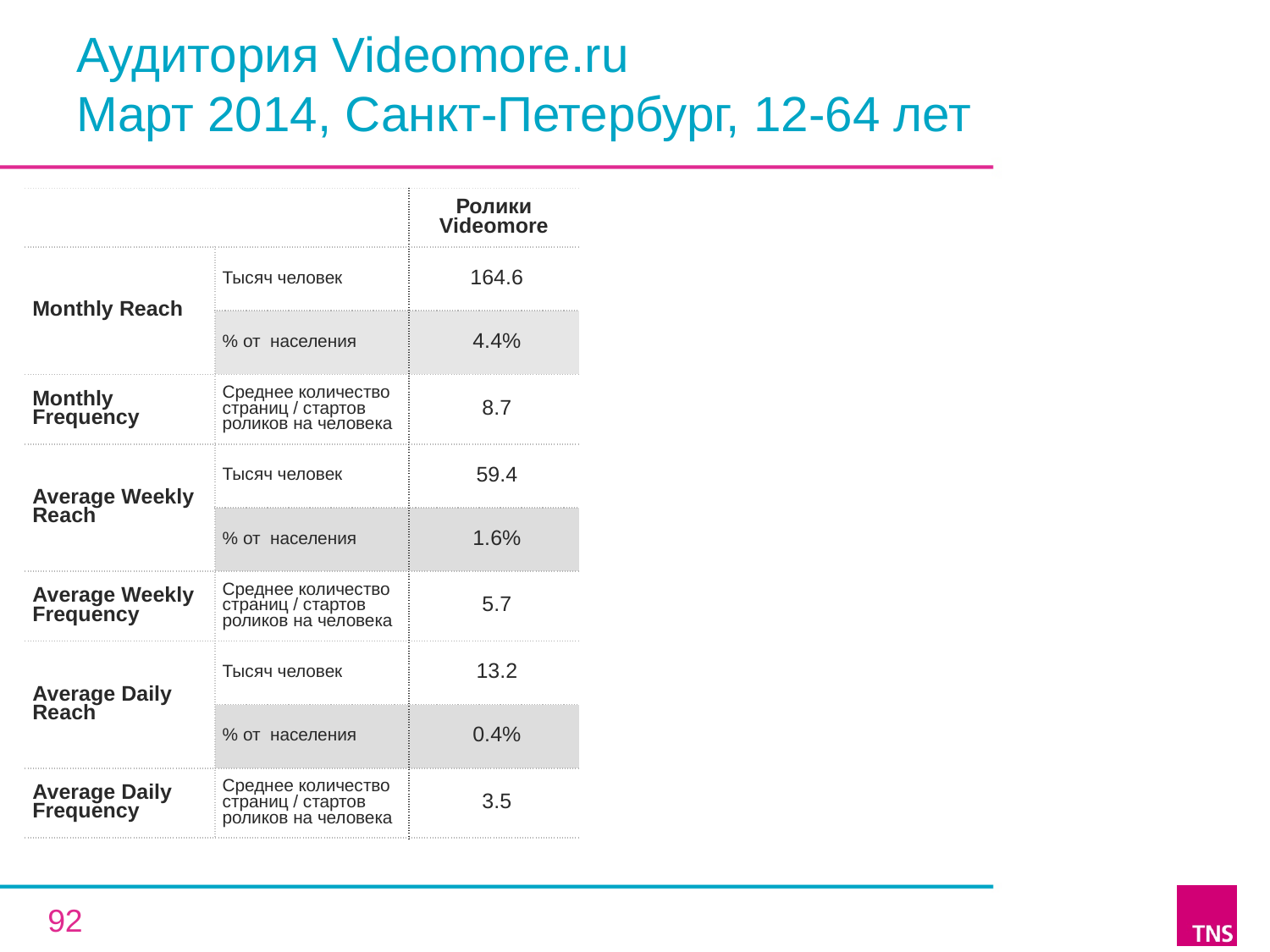

# Аудитория Videomore.ru Март 2014, Санкт-Петербург, 12-64 лет
|  |  | Ролики Videomore |
| --- | --- | --- |
| Monthly Reach | Тысяч человек | 164.6 |
|  | % от населения | 4.4% |
| Monthly Frequency | Среднее количество страниц / стартов роликов на человека | 8.7 |
| Average Weekly Reach | Тысяч человек | 59.4 |
|  | % от населения | 1.6% |
| Average Weekly Frequency | Среднее количество страниц / стартов роликов на человека | 5.7 |
| Average Daily Reach | Тысяч человек | 13.2 |
|  | % от населения | 0.4% |
| Average Daily Frequency | Среднее количество страниц / стартов роликов на человека | 3.5 |

92